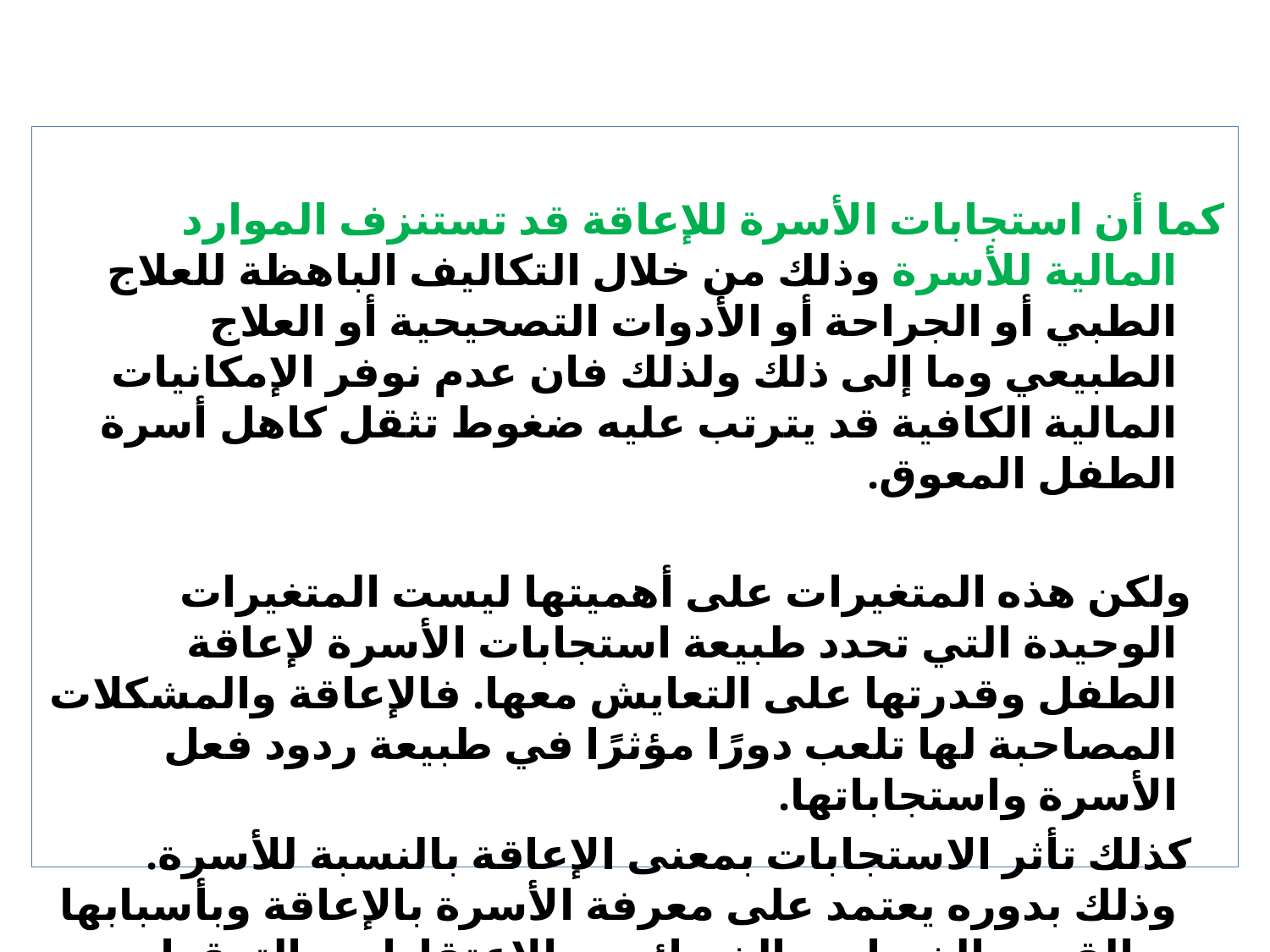

كما أن استجابات الأسرة للإعاقة قد تستنزف الموارد المالية للأسرة وذلك من خلال التكاليف الباهظة للعلاج الطبي أو الجراحة أو الأدوات التصحيحية أو العلاج الطبيعي وما إلى ذلك ولذلك فان عدم نوفر الإمكانيات المالية الكافية قد يترتب عليه ضغوط تثقل كاهل أسرة الطفل المعوق.

   ولكن هذه المتغيرات على أهميتها ليست المتغيرات الوحيدة التي تحدد طبيعة استجابات الأسرة لإعاقة الطفل وقدرتها على التعايش معها. فالإعاقة والمشكلات المصاحبة لها تلعب دورًا مؤثرًا في طبيعة ردود فعل الأسرة واستجاباتها.
   كذلك تأثر الاستجابات بمعنى الإعاقة بالنسبة للأسرة. وذلك بدوره يعتمد على معرفة الأسرة بالإعاقة وبأسبابها وبالقيم والخبرات والخصائص والاعتقادات والتوقعات الشخصية.